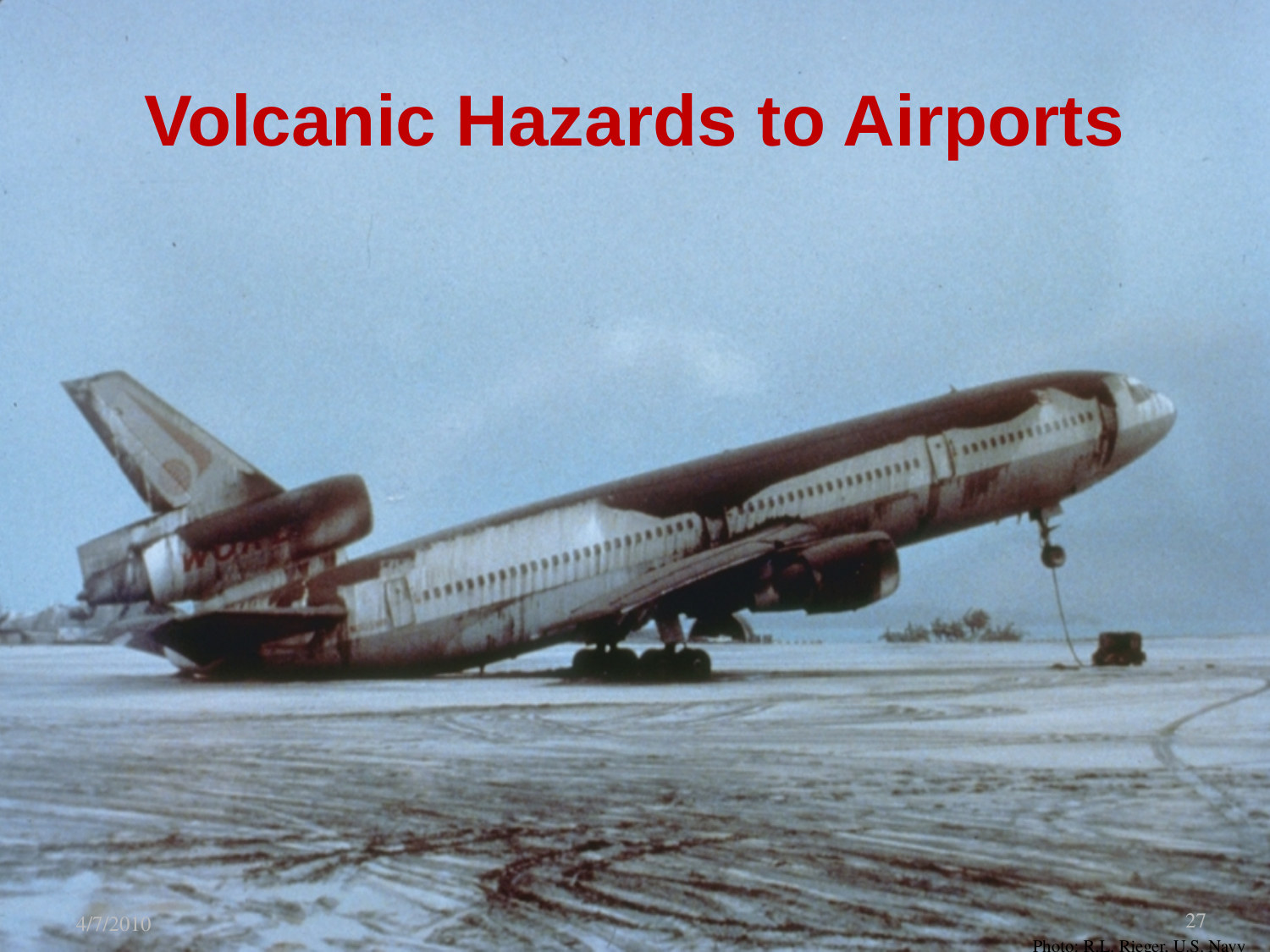

# Volcanic Hazards to Airports
4/7/2010
27
Photo: R.L. Rieger, U.S. Navy